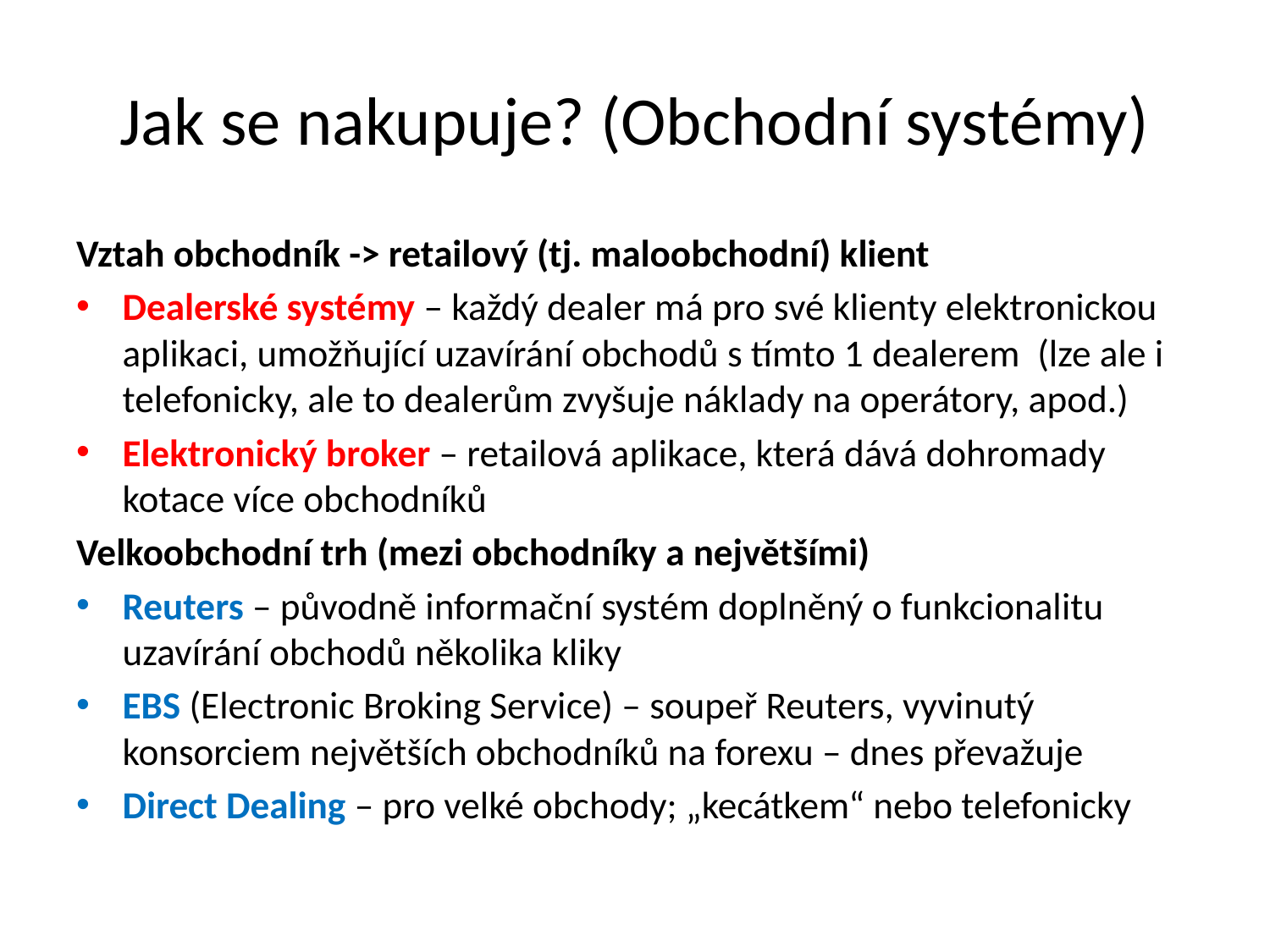

# Jak se nakupuje? (Obchodní systémy)
Vztah obchodník -> retailový (tj. maloobchodní) klient
Dealerské systémy – každý dealer má pro své klienty elektronickou aplikaci, umožňující uzavírání obchodů s tímto 1 dealerem  (lze ale i telefonicky, ale to dealerům zvyšuje náklady na operátory, apod.)
Elektronický broker – retailová aplikace, která dává dohromady kotace více obchodníků
Velkoobchodní trh (mezi obchodníky a největšími)
Reuters – původně informační systém doplněný o funkcionalitu uzavírání obchodů několika kliky
EBS (Electronic Broking Service) – soupeř Reuters, vyvinutý konsorciem největších obchodníků na forexu – dnes převažuje
Direct Dealing – pro velké obchody; „kecátkem“ nebo telefonicky